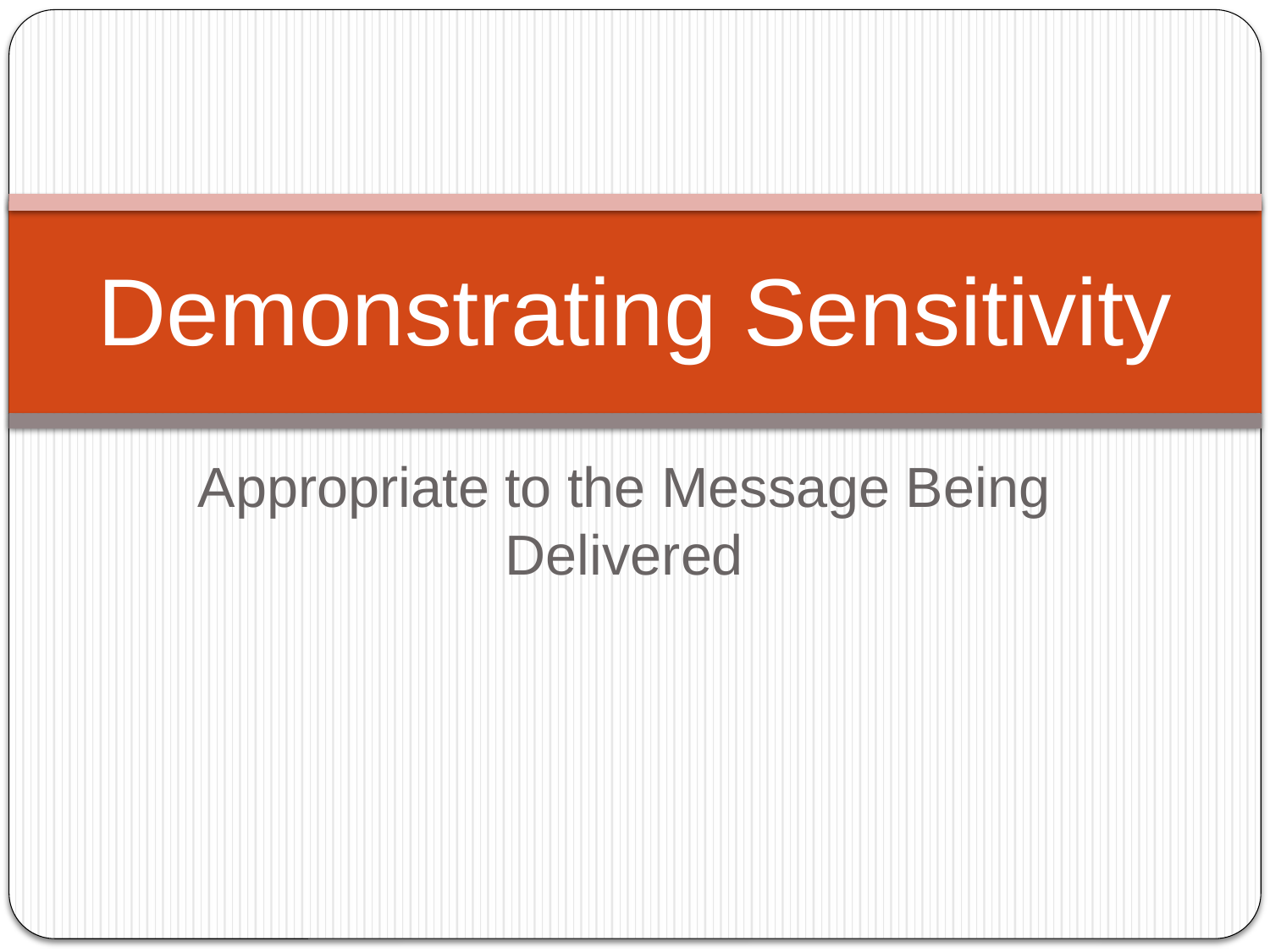

# Demonstrating Sensitivity
Appropriate to the Message Being Delivered